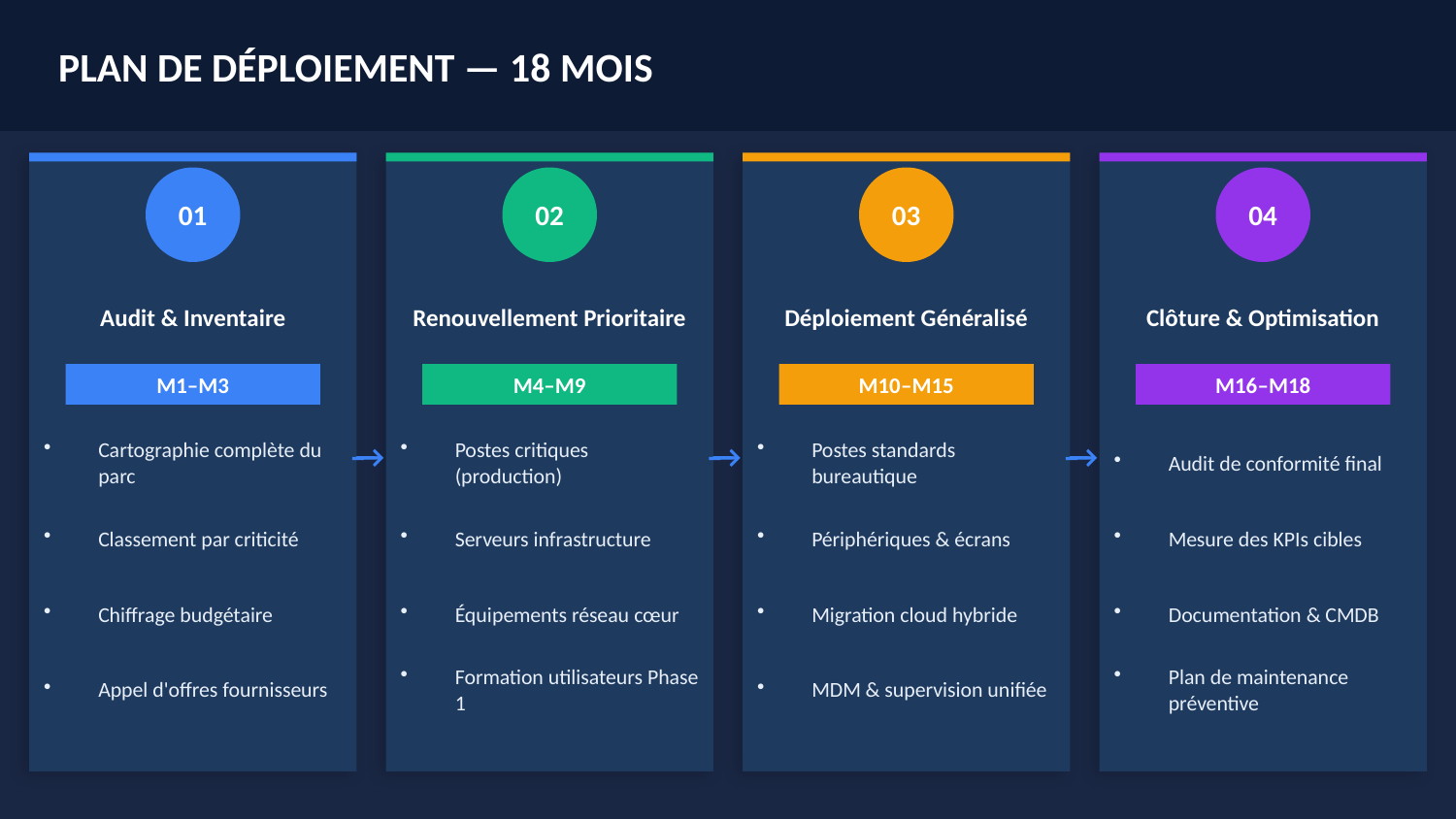

PLAN DE DÉPLOIEMENT — 18 MOIS

01

02

03

04
Audit & Inventaire
Renouvellement Prioritaire
Déploiement Généralisé
Clôture & Optimisation

M1–M3

M4–M9

M10–M15

M16–M18
Cartographie complète du parc
→
Postes critiques (production)
→
Postes standards bureautique
→
Audit de conformité final

Classement par criticité
Serveurs infrastructure
Périphériques & écrans
Mesure des KPIs cibles
Chiffrage budgétaire
Équipements réseau cœur
Migration cloud hybride
Documentation & CMDB
Appel d'offres fournisseurs
Formation utilisateurs Phase 1
MDM & supervision unifiée
Plan de maintenance préventive